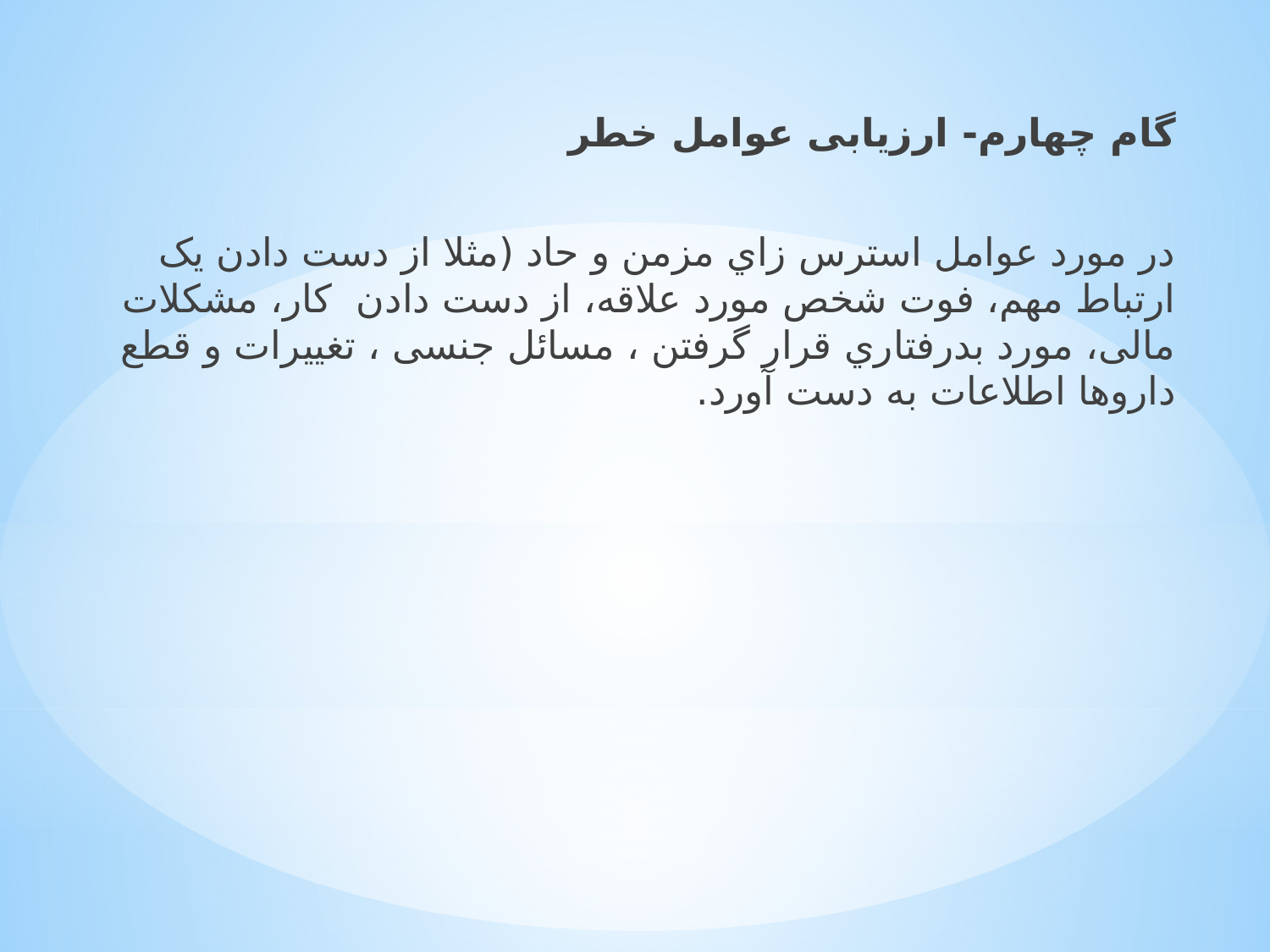

ﮔﺎم ﭼﻬﺎرم- ارزﯾﺎﺑﯽ ﻋﻮاﻣﻞ ﺧﻄﺮ

در ﻣﻮرد ﻋﻮاﻣﻞ اﺳﺘﺮس زاي ﻣﺰﻣﻦ و ﺣﺎد (ﻣﺜﻼ از دﺳﺖ دادن ﯾﮏ ارﺗﺒﺎط ﻣﻬﻢ، ﻓﻮت ﺷﺨﺺ ﻣﻮرد ﻋﻼﻗﻪ، از دﺳﺖ دادن  ﮐﺎر، ﻣﺸﮑﻼت ﻣﺎﻟﯽ، ﻣﻮرد ﺑﺪرﻓﺘﺎري ﻗﺮار ﮔﺮﻓﺘﻦ ، ﻣﺴﺎﺋﻞ ﺟﻨﺴﯽ ، ﺗﻐﯿﯿﺮات و ﻗﻄﻊ داروﻫﺎ اﻃﻼﻋﺎت ﺑﻪ دﺳﺖ آورد.